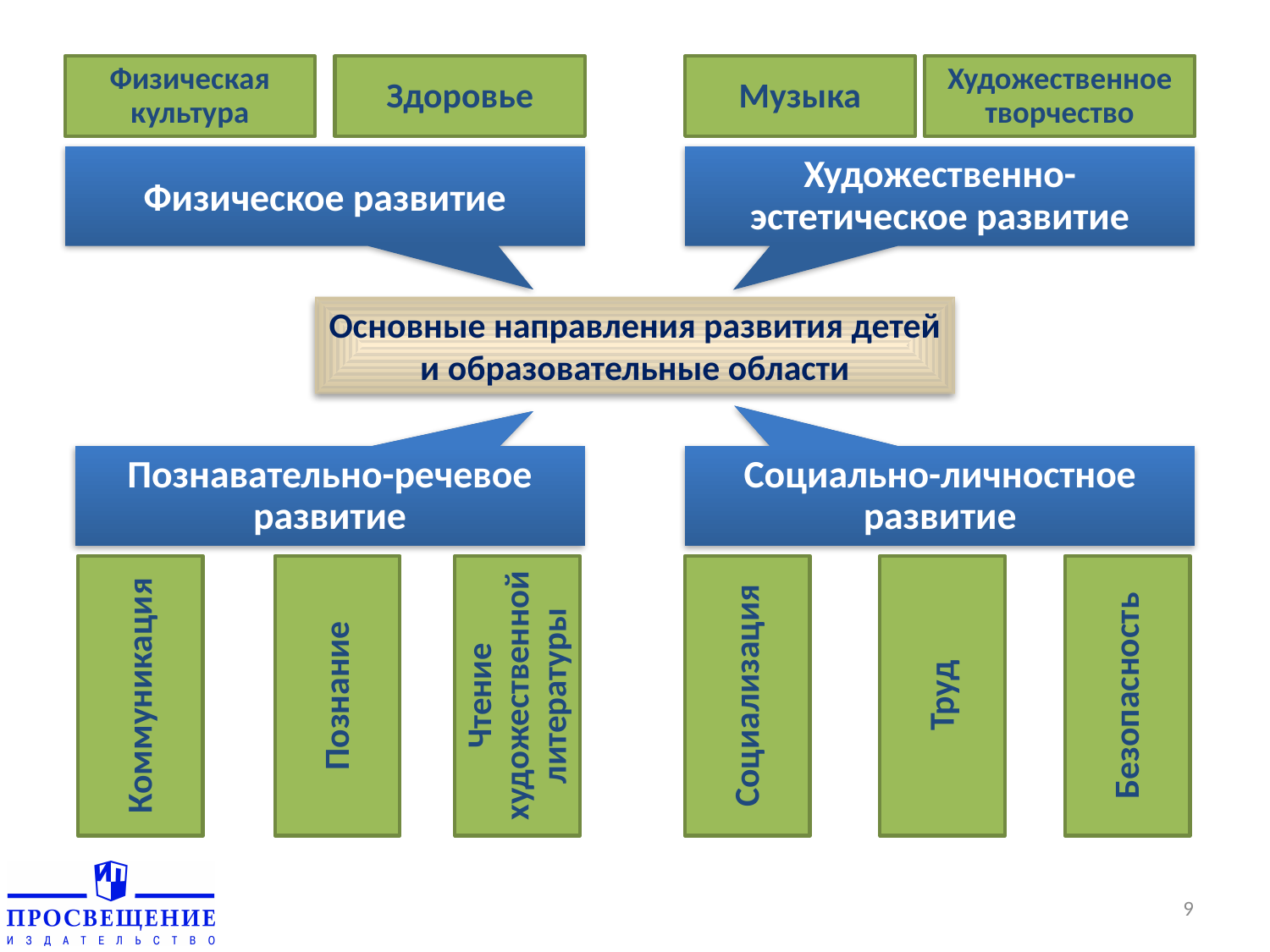

Физическая культура
Здоровье
Музыка
Художественное творчество
Физическое развитие
Художественно-эстетическое развитие
Основные направления развития детей и образовательные области
Познавательно-речевое развитие
Социально-личностное развитие
Коммуникация
Познание
Чтение художественной литературы
Социализация
Труд
Безопасность
9